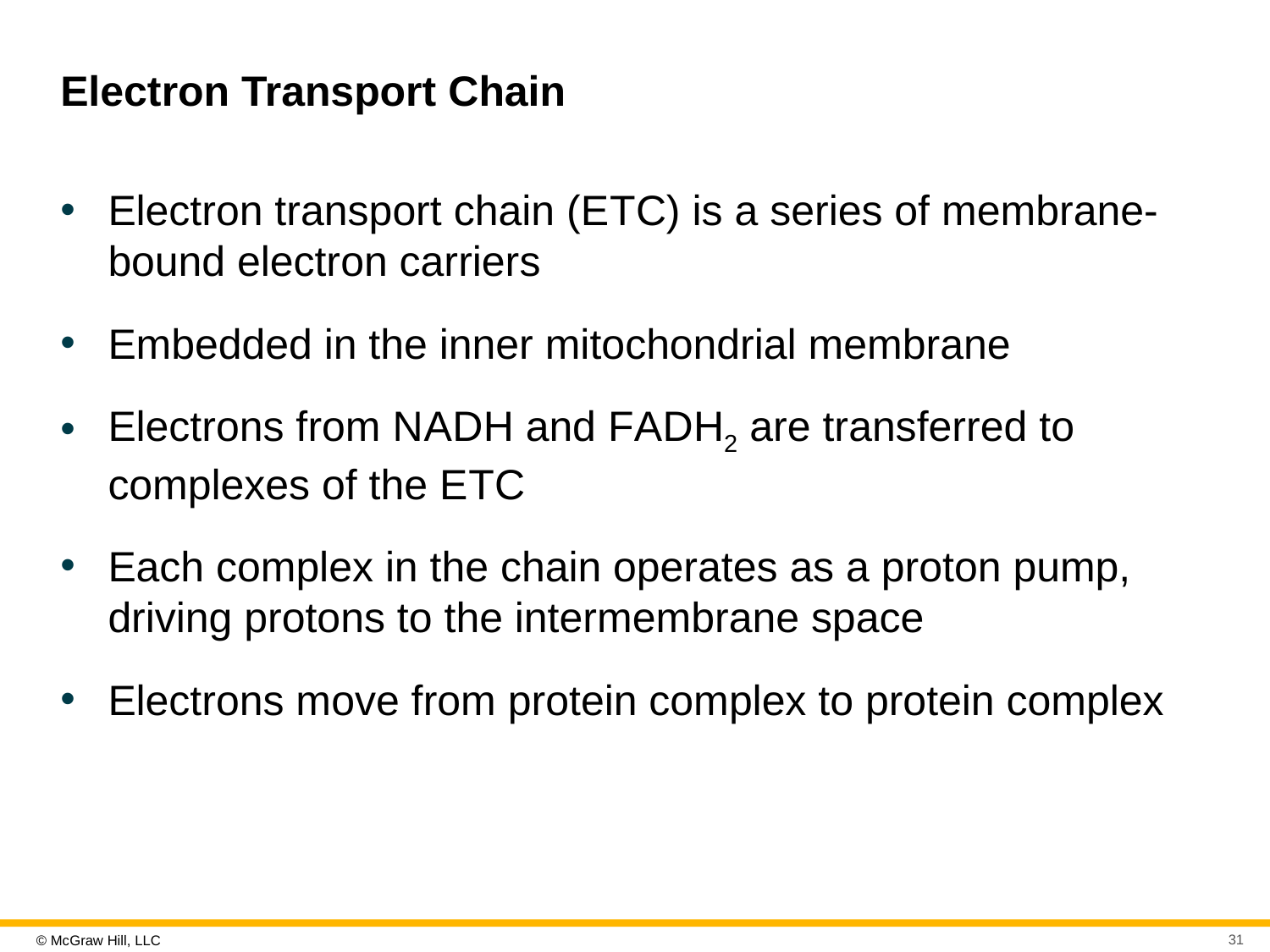

# Electron Transport Chain
Electron transport chain (E T C) is a series of membrane-bound electron carriers
Embedded in the inner mitochondrial membrane
Electrons from N A D H and F A D H2 are transferred to complexes of the E T C
Each complex in the chain operates as a proton pump, driving protons to the intermembrane space
Electrons move from protein complex to protein complex
31